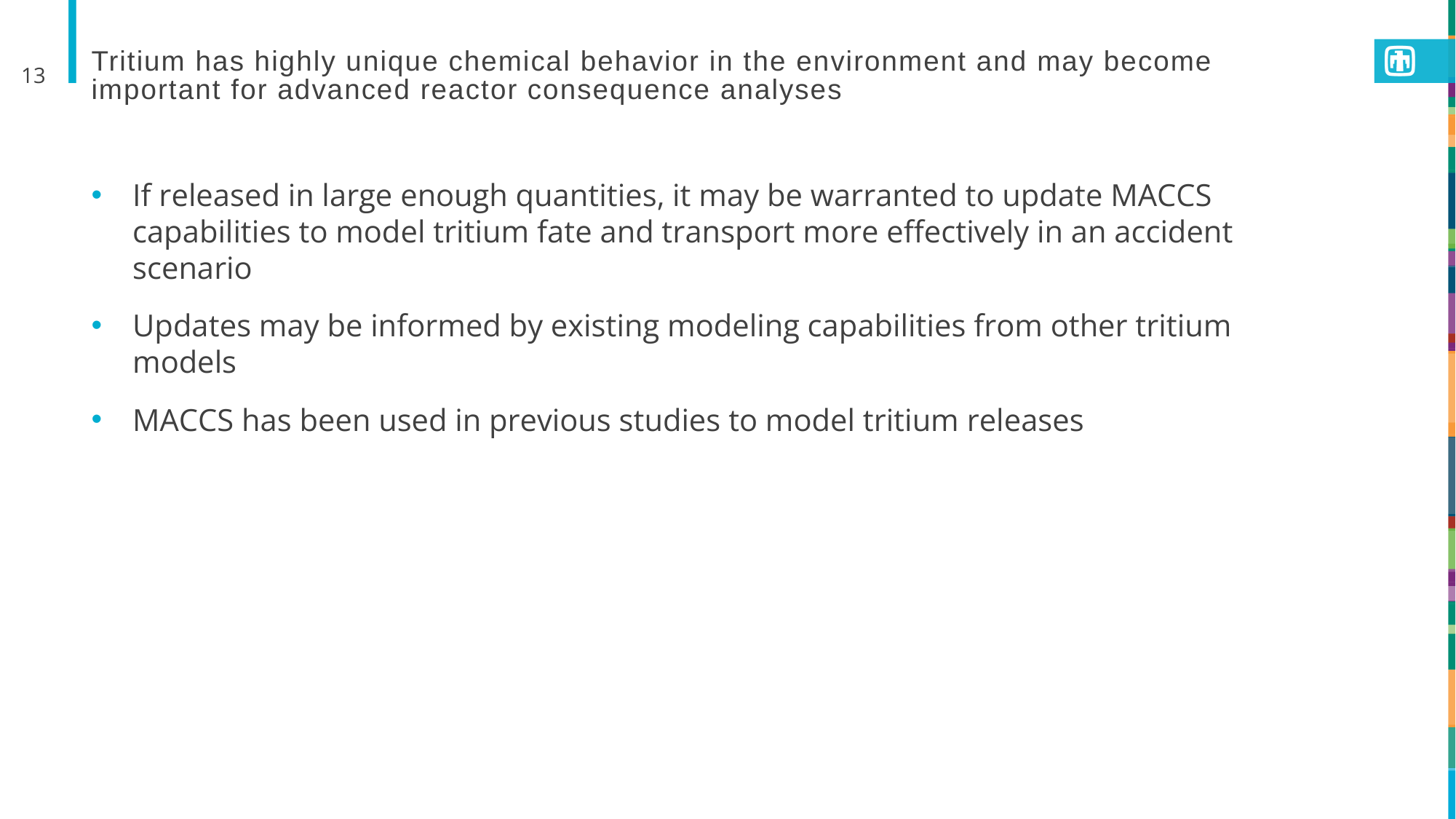

13
# Tritium has highly unique chemical behavior in the environment and may become important for advanced reactor consequence analyses
If released in large enough quantities, it may be warranted to update MACCS capabilities to model tritium fate and transport more effectively in an accident scenario
Updates may be informed by existing modeling capabilities from other tritium models
MACCS has been used in previous studies to model tritium releases